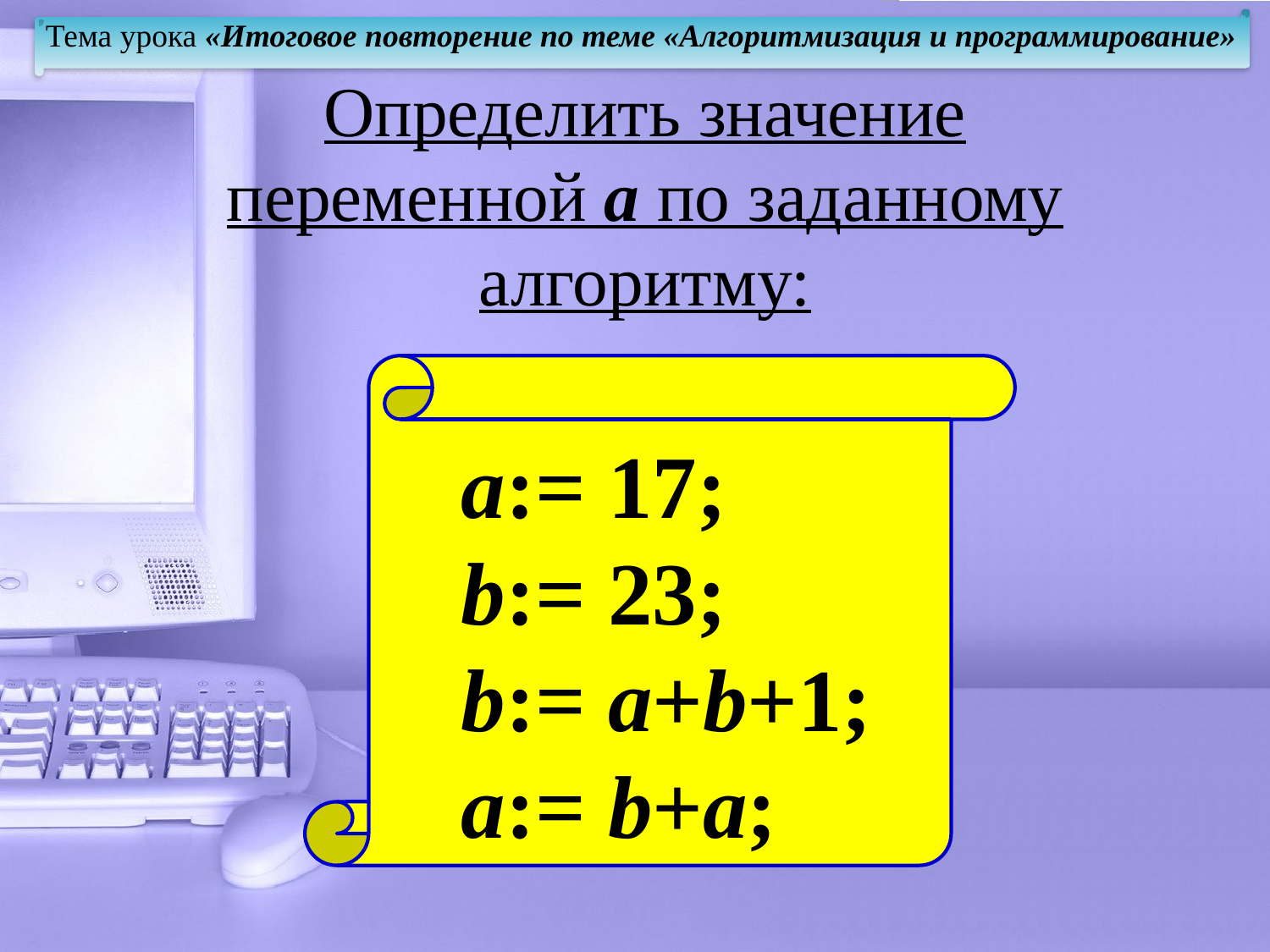

Тема урока «Итоговое повторение по теме «Алгоритмизация и программирование»

Определить значение переменной а по заданному алгоритму:
а:= 17;
b:= 23;
b:= a+b+1;
а:= b+a;